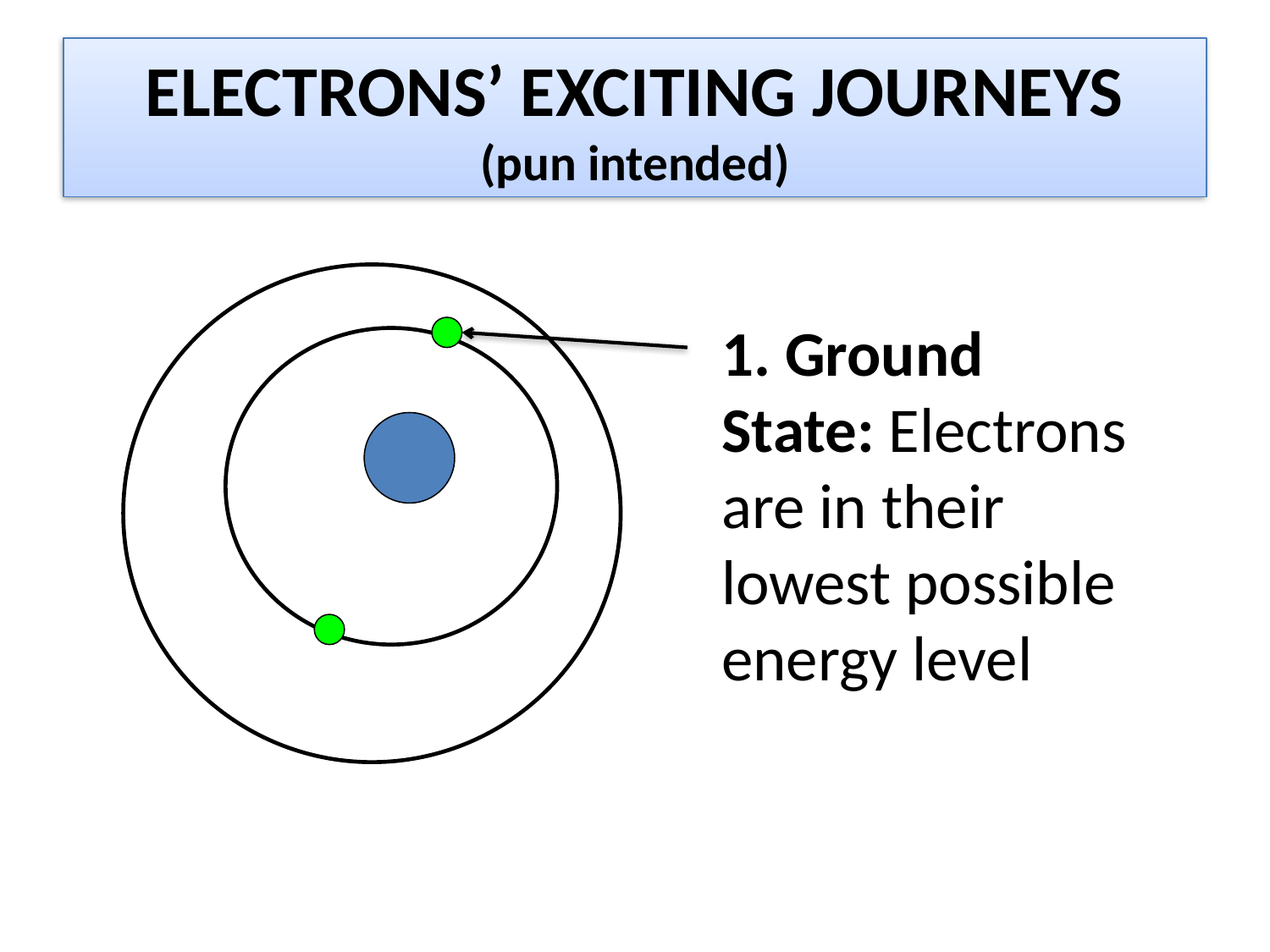

# ELECTRONS’ EXCITING JOURNEYS (pun intended)

1. Ground State: Electrons are in their lowest possible energy level